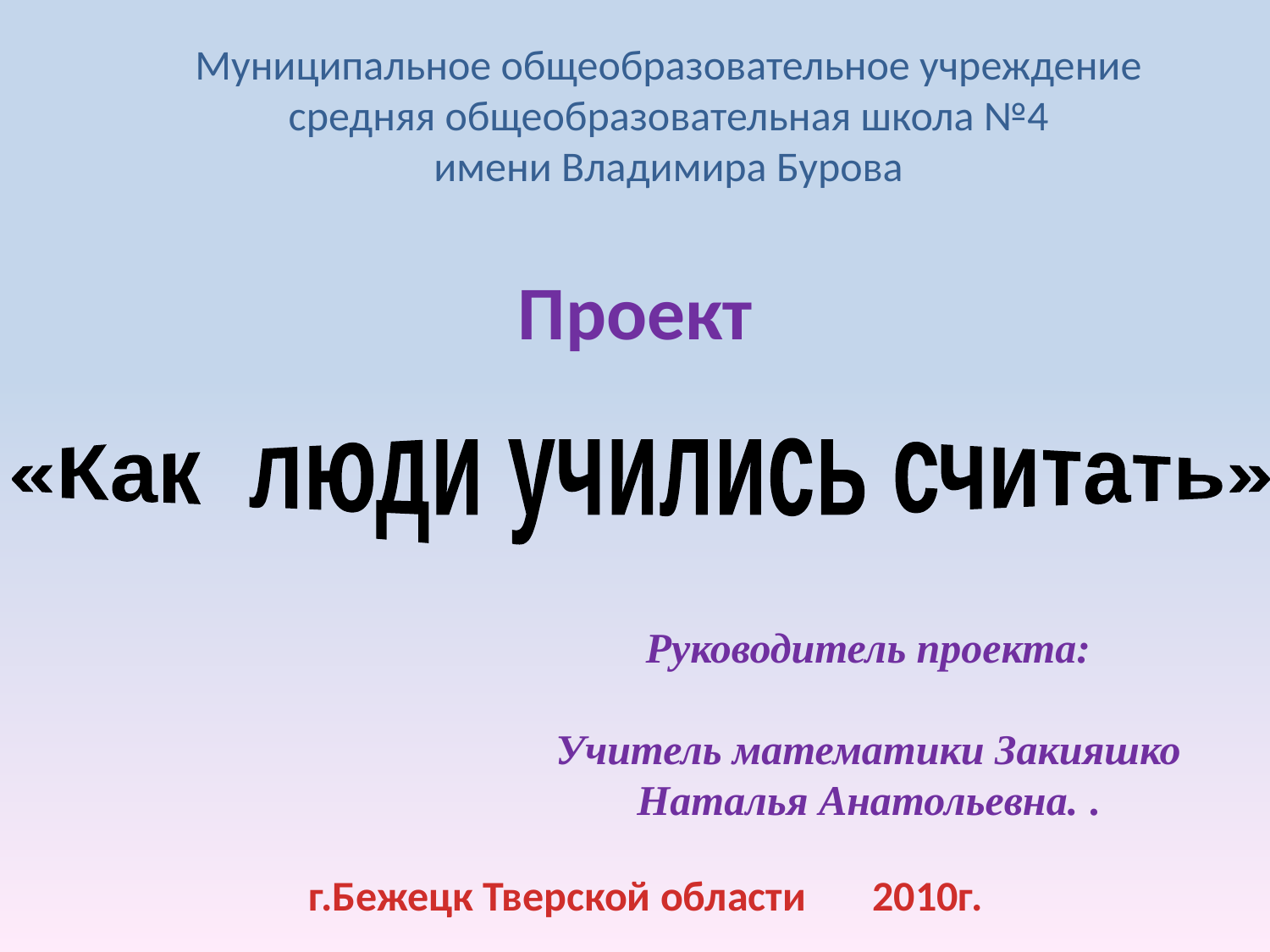

# Муниципальное общеобразовательное учреждение средняя общеобразовательная школа №4 имени Владимира Бурова
Проект
«Как  люди учились считать»
Руководитель проекта:

Учитель математики Закияшко Наталья Анатольевна. .
г.Бежецк Тверской области       2010г.